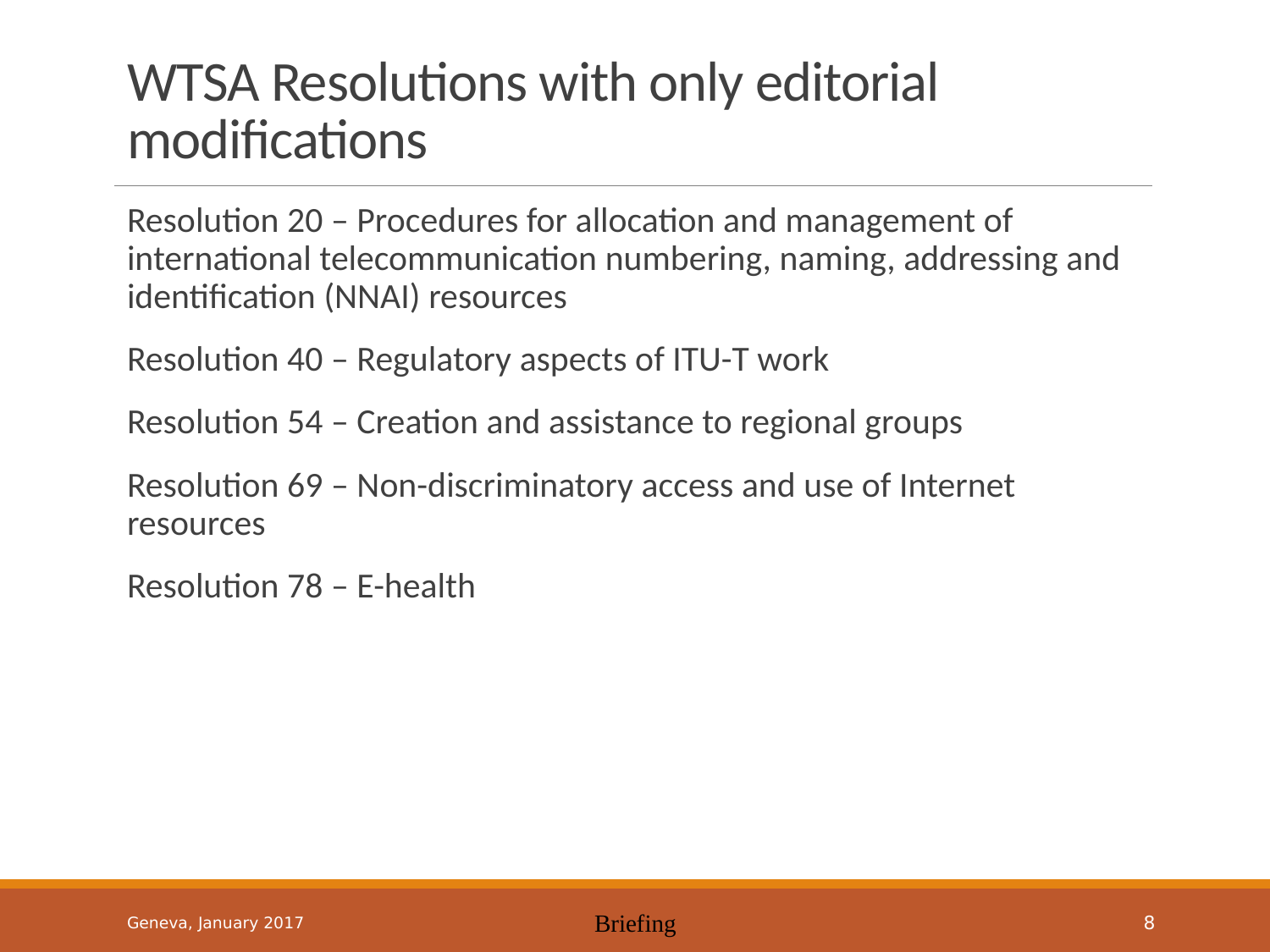

# WTSA Resolutions with only editorial modifications
Resolution 20 – Procedures for allocation and management of international telecommunication numbering, naming, addressing and identification (NNAI) resources
Resolution 40 – Regulatory aspects of ITU-T work
Resolution 54 – Creation and assistance to regional groups
Resolution 69 – Non-discriminatory access and use of Internet resources
Resolution 78 – E-health
Geneva, January 2017
Briefing
8